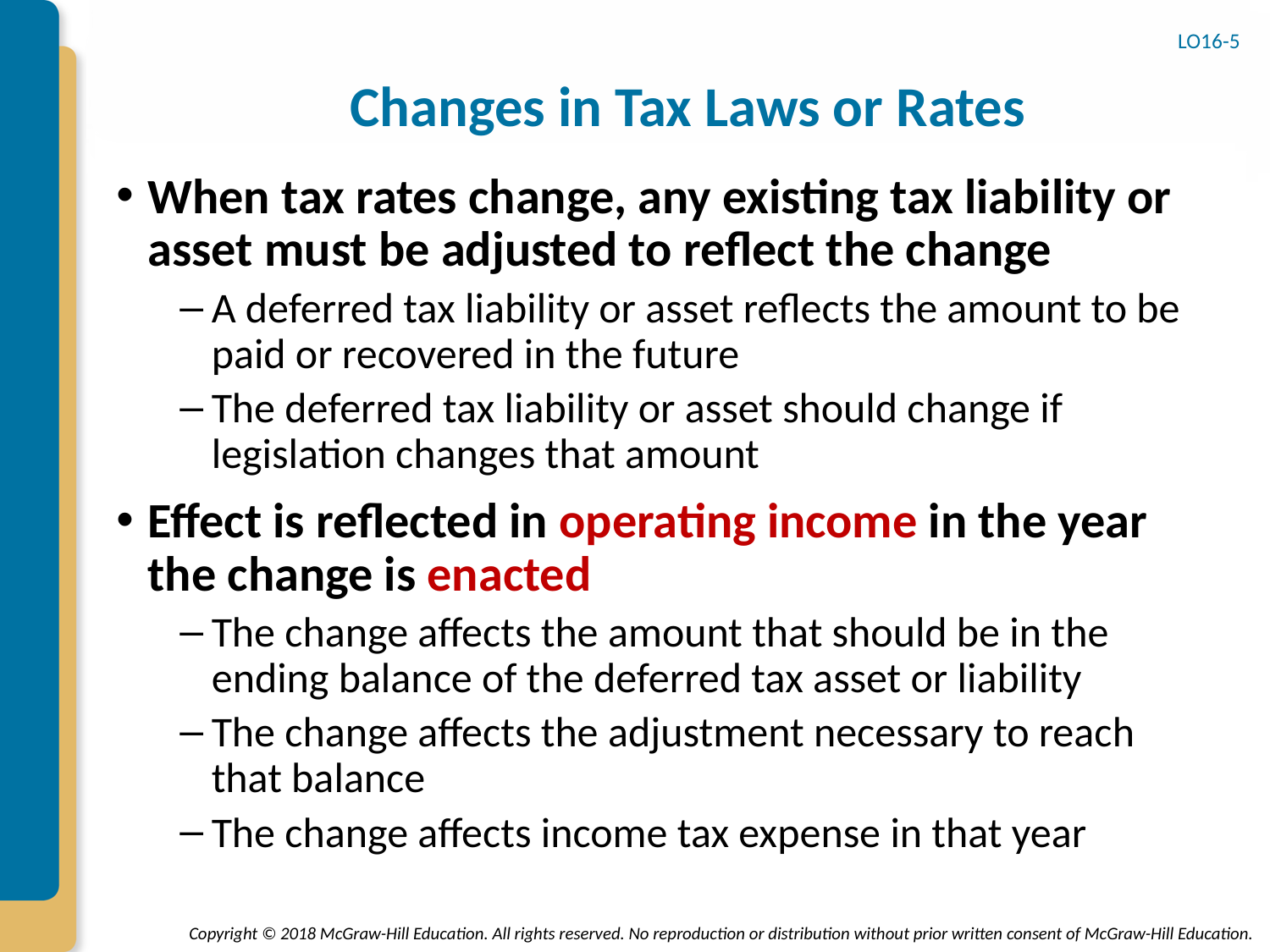

# Changes in Tax Laws or Rates
LO16-5
When tax rates change, any existing tax liability or asset must be adjusted to reflect the change
A deferred tax liability or asset reflects the amount to be paid or recovered in the future
The deferred tax liability or asset should change if legislation changes that amount
Effect is reflected in operating income in the year the change is enacted
The change affects the amount that should be in the ending balance of the deferred tax asset or liability
The change affects the adjustment necessary to reach that balance
The change affects income tax expense in that year